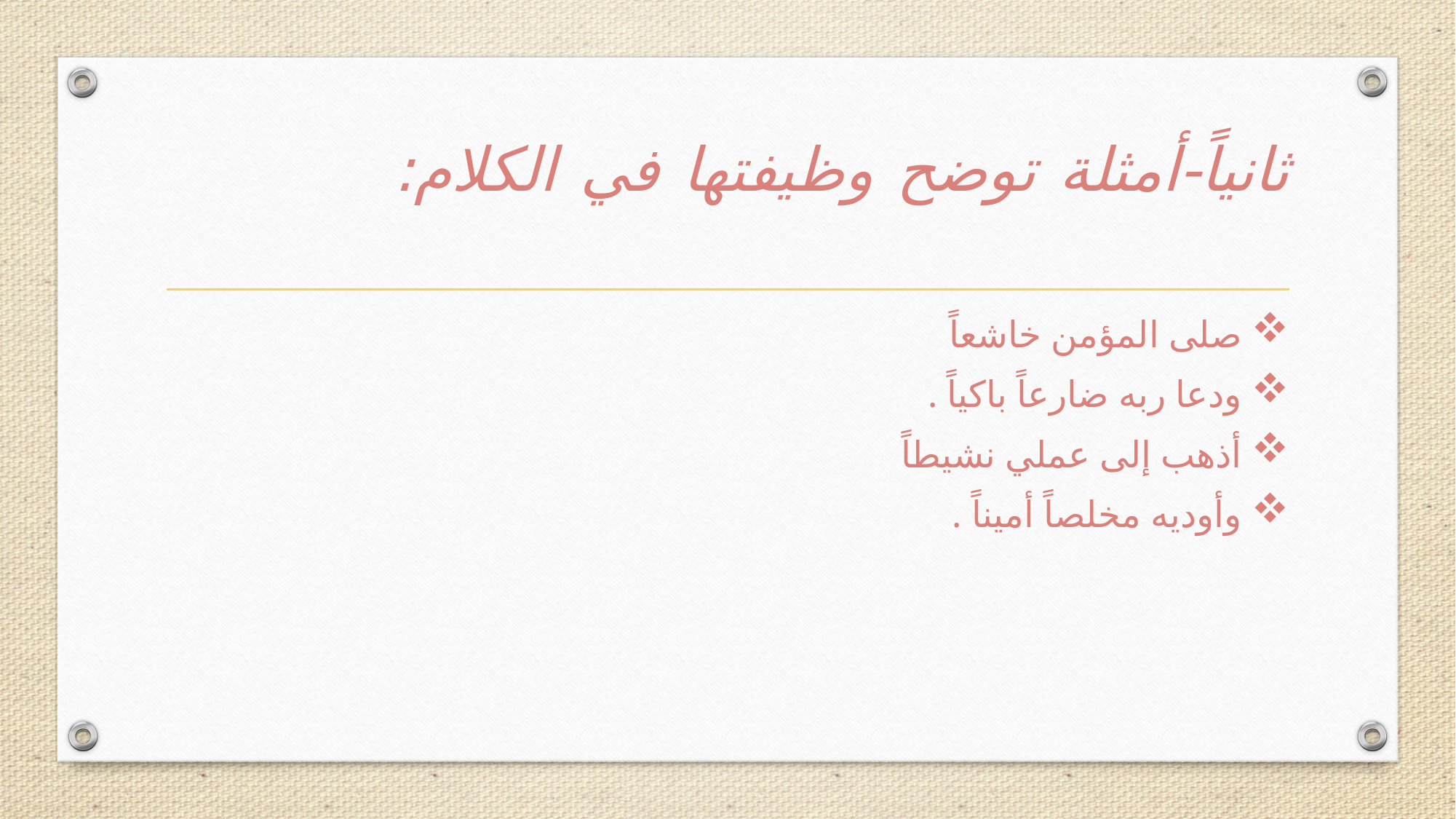

# ثانياً-أمثلة توضح وظيفتها في الكلام:
 صلى المؤمن خاشعاً
 ودعا ربه ضارعاً باكياً .
 أذهب إلى عملي نشيطاً
 وأوديه مخلصاً أميناً .